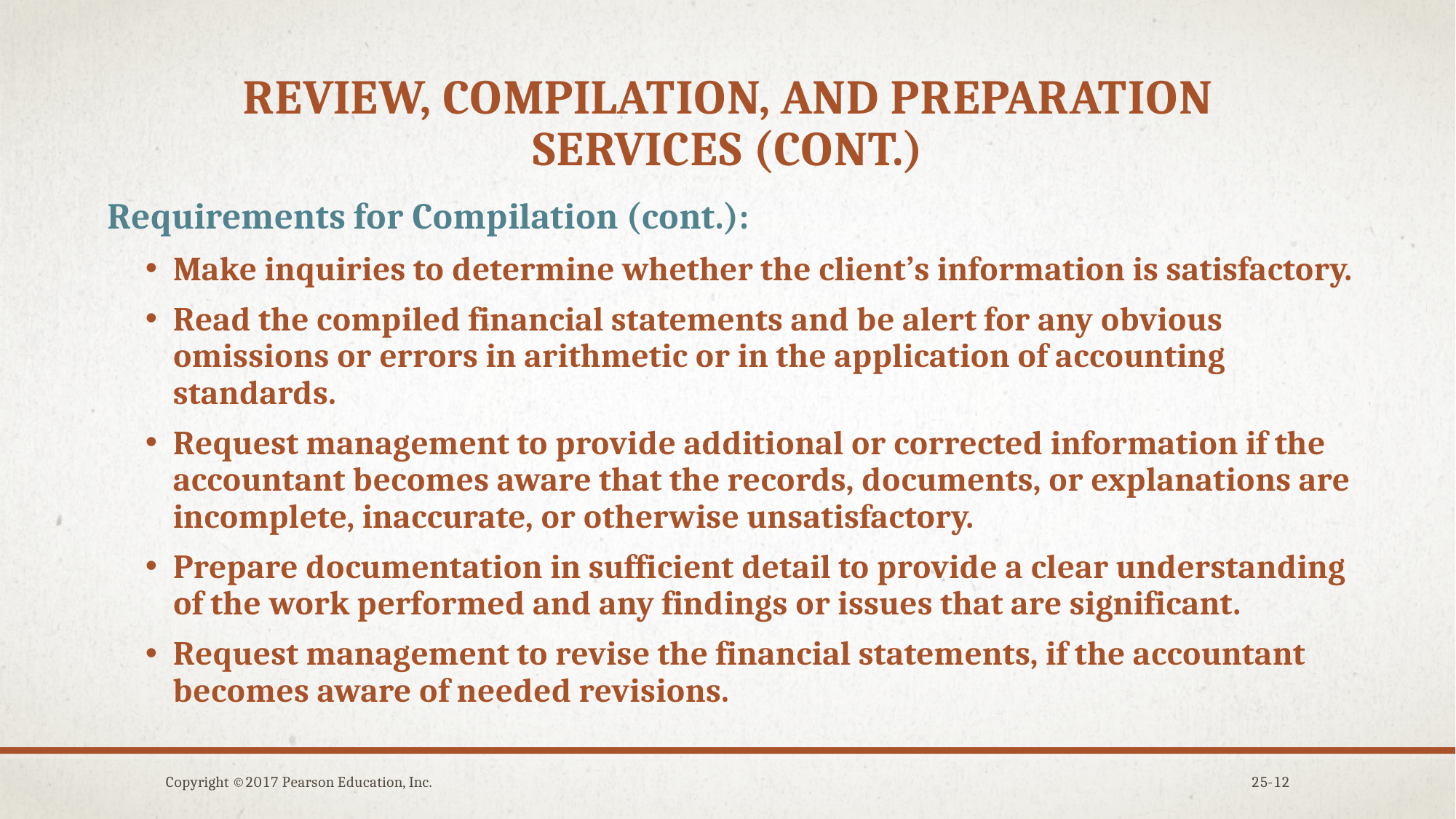

# Review, compilation, and preparation services (cont.)
Requirements for Compilation (cont.):
Make inquiries to determine whether the client’s information is satisfactory.
Read the compiled financial statements and be alert for any obvious omissions or errors in arithmetic or in the application of accounting standards.
Request management to provide additional or corrected information if the accountant becomes aware that the records, documents, or explanations are incomplete, inaccurate, or otherwise unsatisfactory.
Prepare documentation in sufficient detail to provide a clear understanding of the work performed and any findings or issues that are significant.
Request management to revise the financial statements, if the accountant becomes aware of needed revisions.
Copyright ©2017 Pearson Education, Inc.
25-12